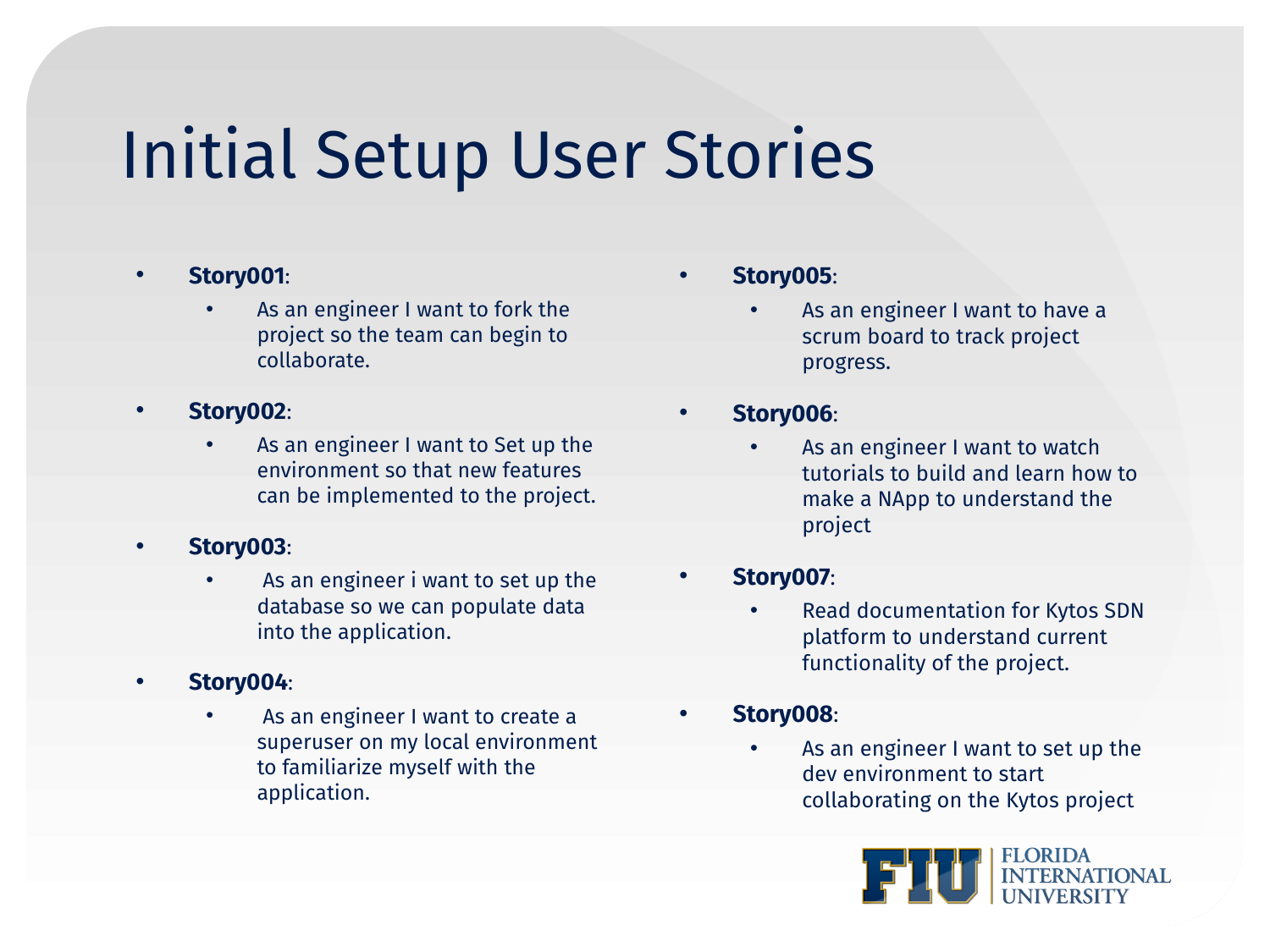

# Initial Setup User Stories
Story001:
As an engineer I want to fork the project so the team can begin to collaborate.
Story002:
As an engineer I want to Set up the environment so that new features can be implemented to the project.
Story003:
 As an engineer i want to set up the database so we can populate data into the application.
Story004:
 As an engineer I want to create a superuser on my local environment to familiarize myself with the application.

Story005:
As an engineer I want to have a scrum board to track project progress.
Story006:
As an engineer I want to watch tutorials to build and learn how to make a NApp to understand the project
Story007:
Read documentation for Kytos SDN platform to understand current functionality of the project.
Story008:
As an engineer I want to set up the dev environment to start collaborating on the Kytos project